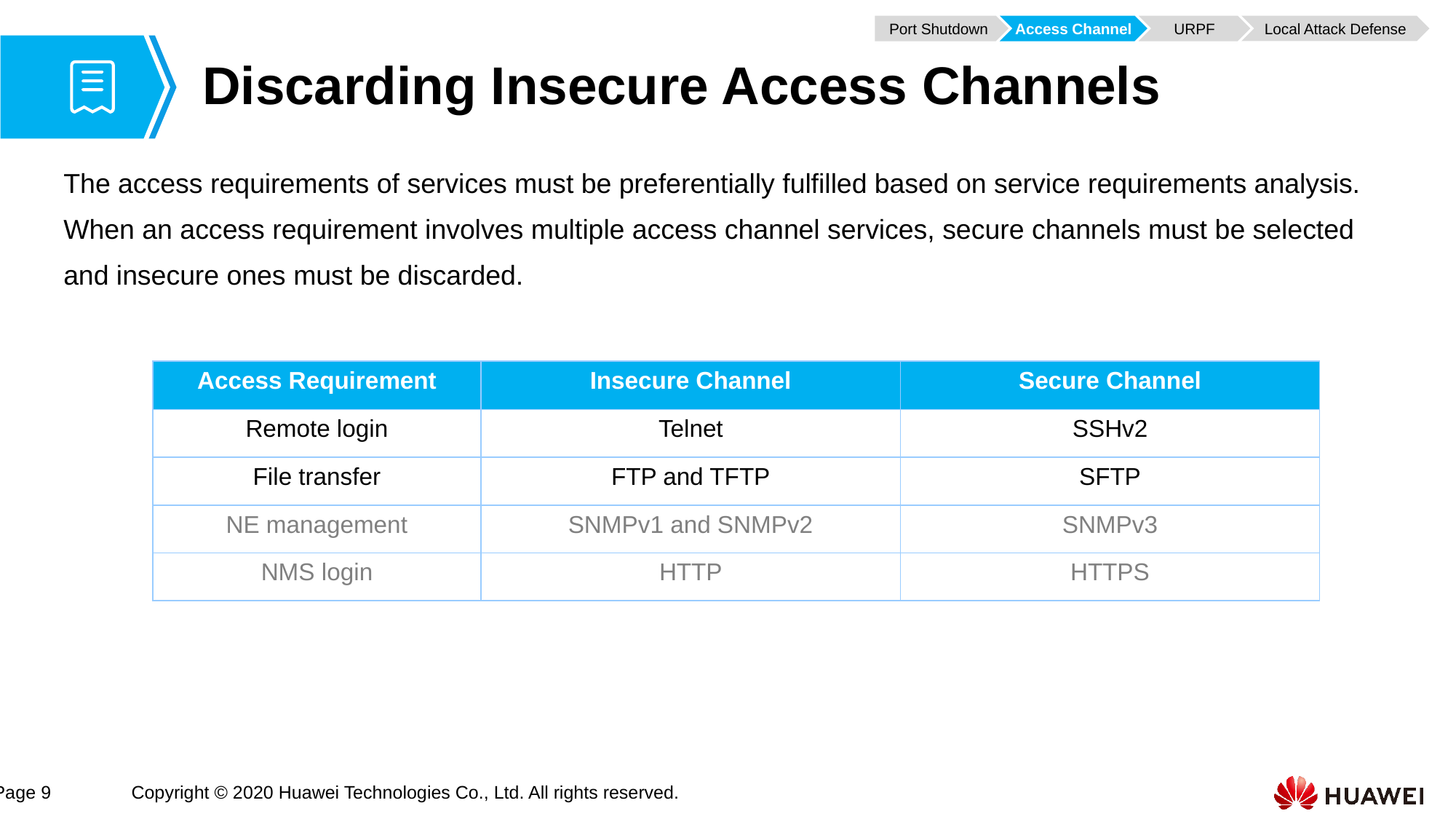

Port Shutdown
Access Channel
URPF
Local Attack Defense
# Discarding Insecure Access Channels
The access requirements of services must be preferentially fulfilled based on service requirements analysis. When an access requirement involves multiple access channel services, secure channels must be selected and insecure ones must be discarded.

| Access Requirement | Insecure Channel | Secure Channel |
| --- | --- | --- |
| Remote login | Telnet | SSHv2 |
| File transfer | FTP and TFTP | SFTP |
| NE management | SNMPv1 and SNMPv2 | SNMPv3 |
| NMS login | HTTP | HTTPS |